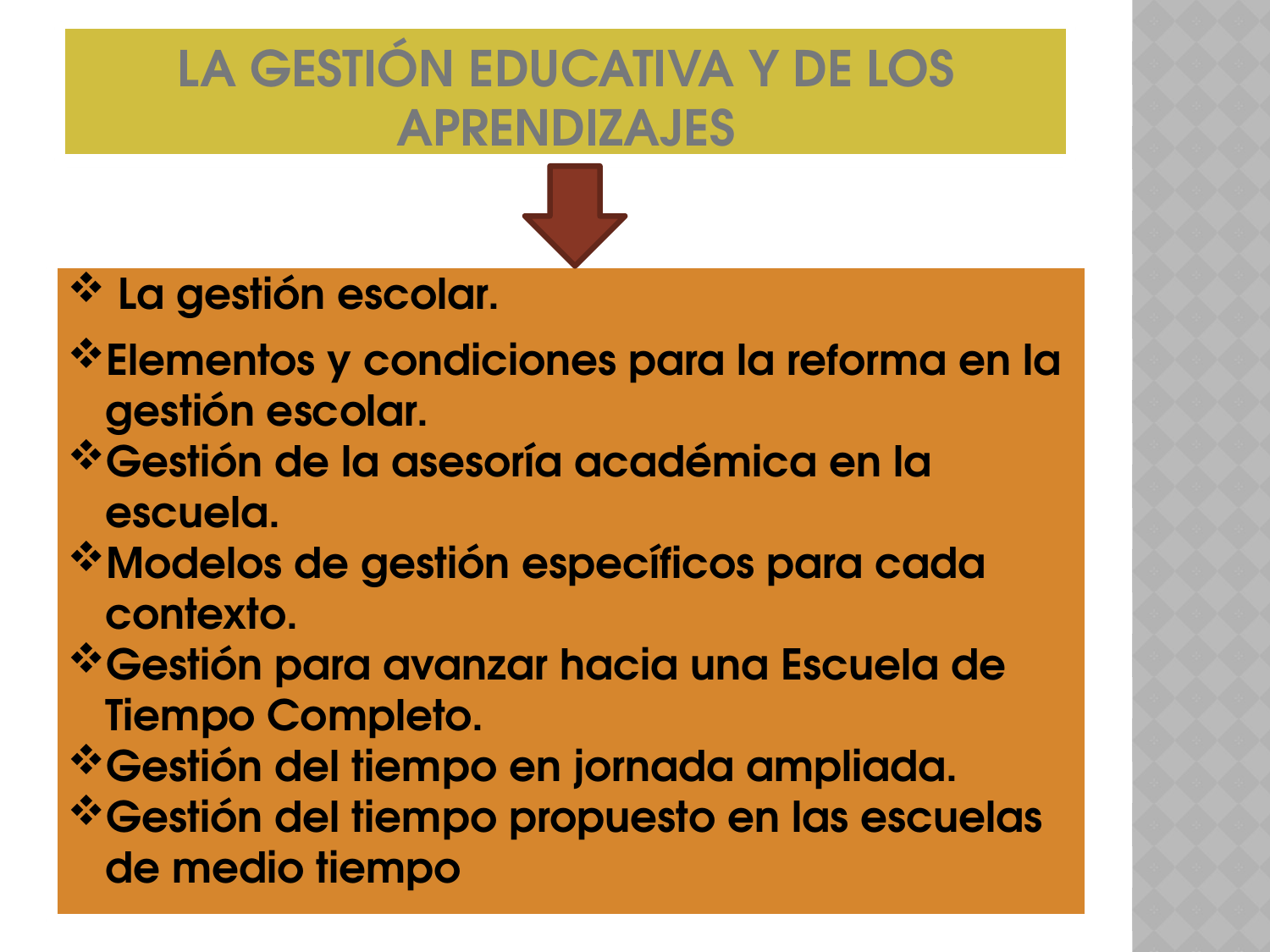

# La gestión educativa y de los aprendizajes

 La gestión escolar.
Elementos y condiciones para la reforma en la gestión escolar.
Gestión de la asesoría académica en la escuela.
Modelos de gestión específicos para cada contexto.
Gestión para avanzar hacia una Escuela de Tiempo Completo.
Gestión del tiempo en jornada ampliada.
Gestión del tiempo propuesto en las escuelas de medio tiempo